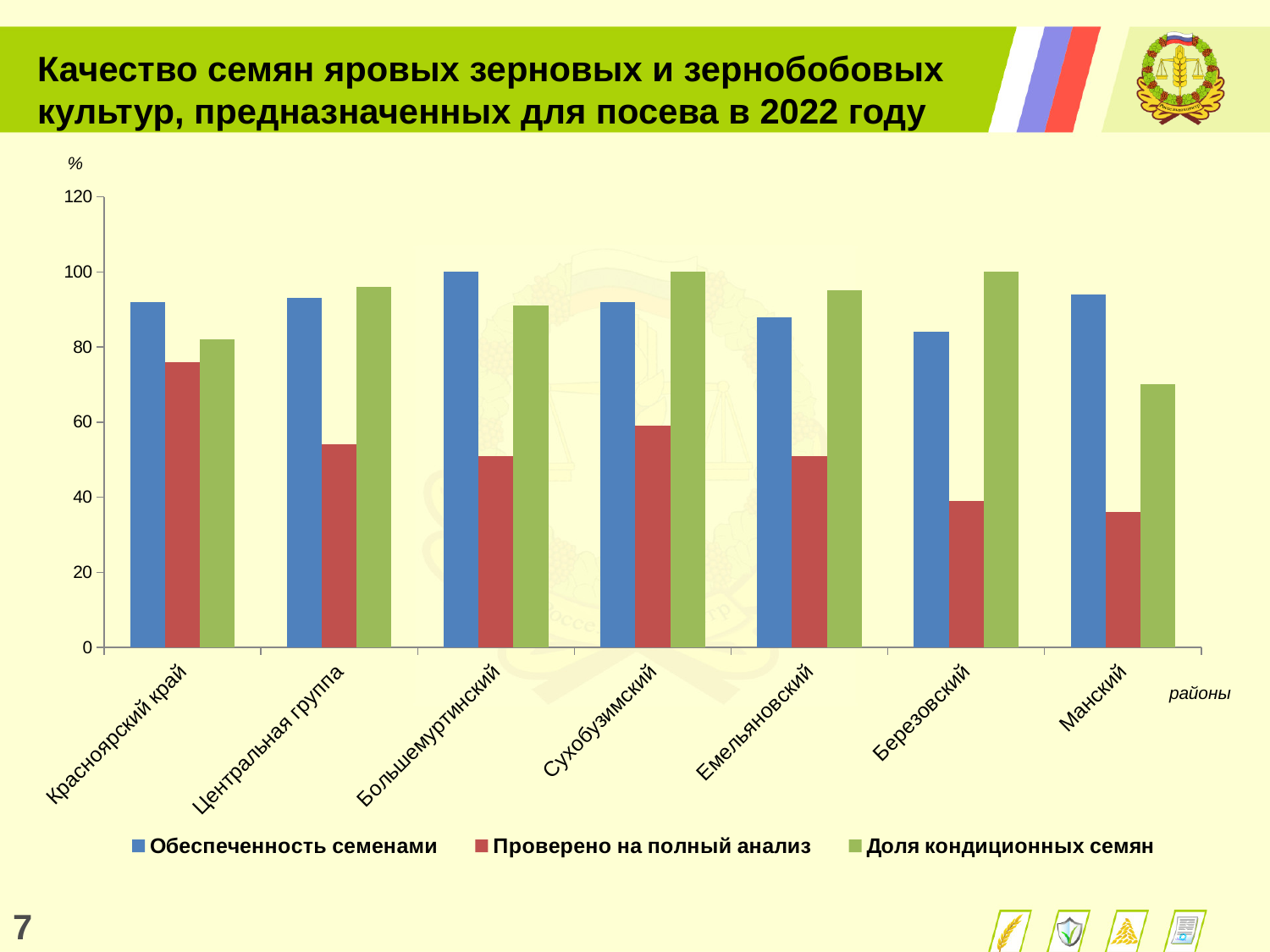

Качество семян яровых зерновых и зернобобовых культур, предназначенных для посева в 2022 году
%

### Chart

| Category | Обеспеченность семенами | Проверено на полный анализ | Доля кондиционных семян |
|---|---|---|---|
| Красноярский край | 92.0 | 76.0 | 82.0 |
| Центральная группа | 93.0 | 54.0 | 96.0 |
| Большемуртинский | 100.0 | 51.0 | 91.0 |
| Сухобузимский | 92.0 | 59.0 | 100.0 |
| Емельяновский | 88.0 | 51.0 | 95.0 |
| Березовский | 84.0 | 39.0 | 100.0 |
| Манский | 94.0 | 36.0 | 70.0 |
районы
7